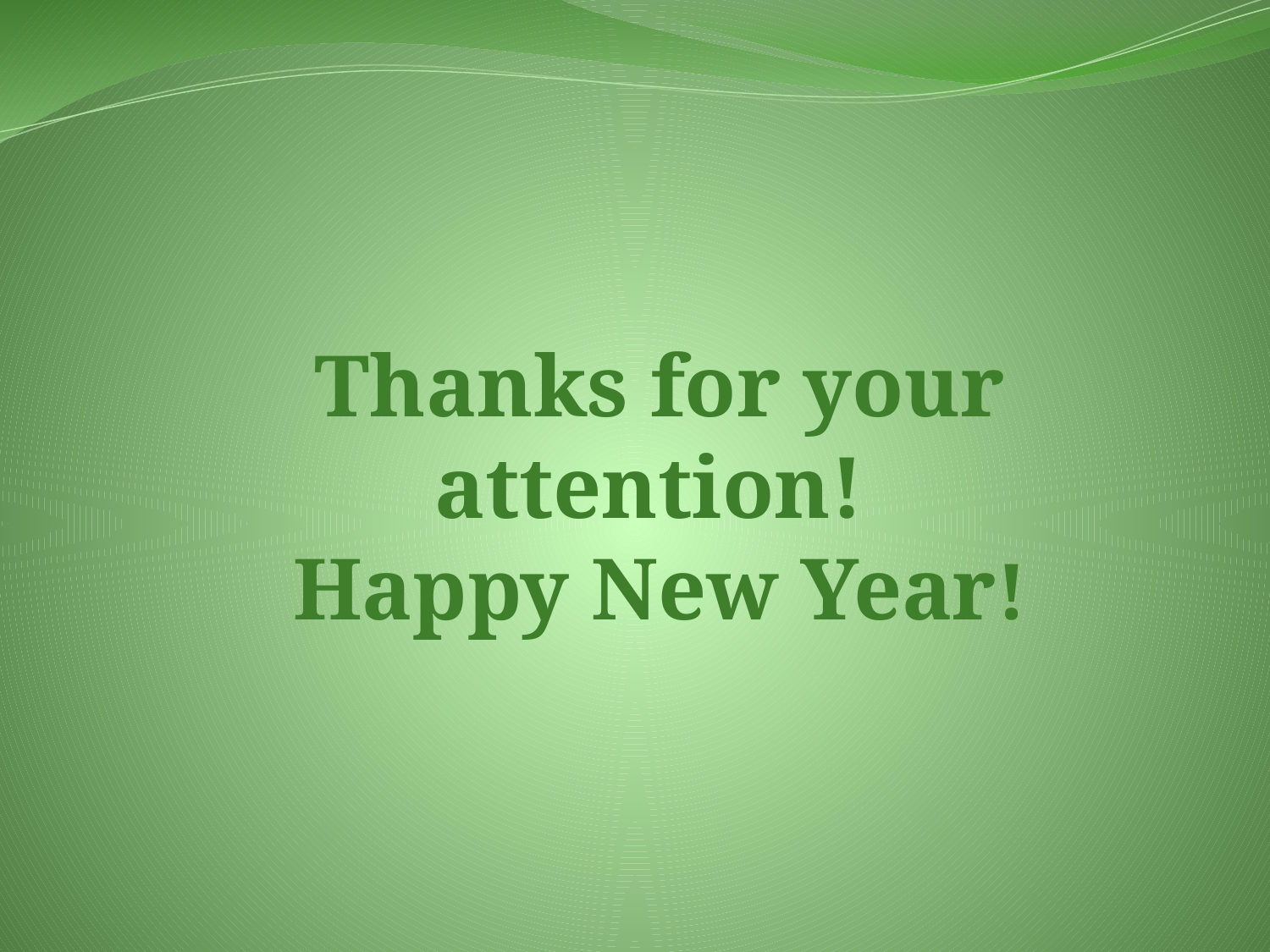

Thanks for your attention!
Happy New Year!